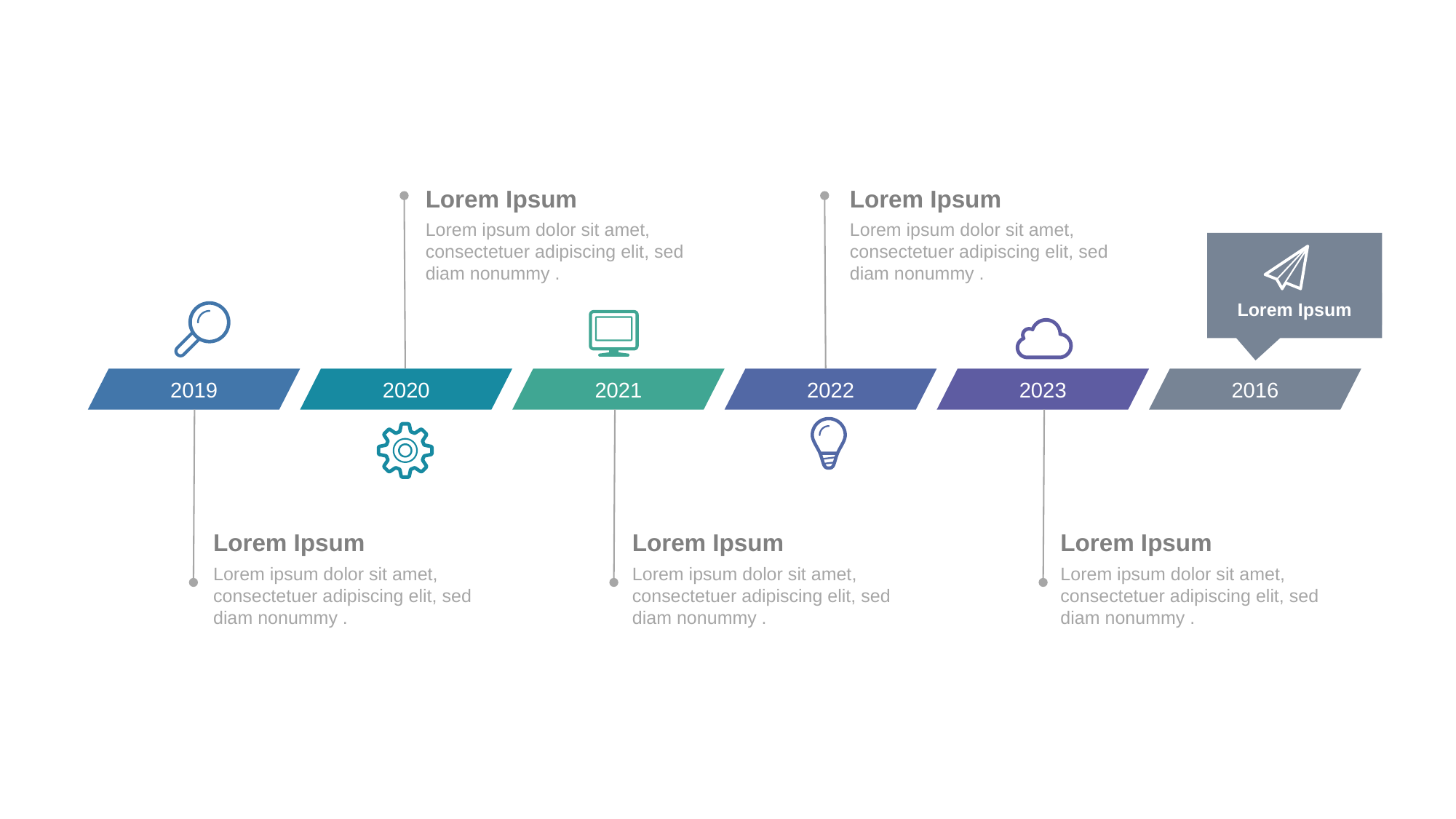

Lorem Ipsum
Lorem ipsum dolor sit amet, consectetuer adipiscing elit, sed diam nonummy .
Lorem Ipsum
Lorem ipsum dolor sit amet, consectetuer adipiscing elit, sed diam nonummy .

Lorem Ipsum

2019
2020
2021
2022
2023
2016

Lorem Ipsum
Lorem ipsum dolor sit amet, consectetuer adipiscing elit, sed diam nonummy .
Lorem Ipsum
Lorem ipsum dolor sit amet, consectetuer adipiscing elit, sed diam nonummy .
Lorem Ipsum
Lorem ipsum dolor sit amet, consectetuer adipiscing elit, sed diam nonummy .